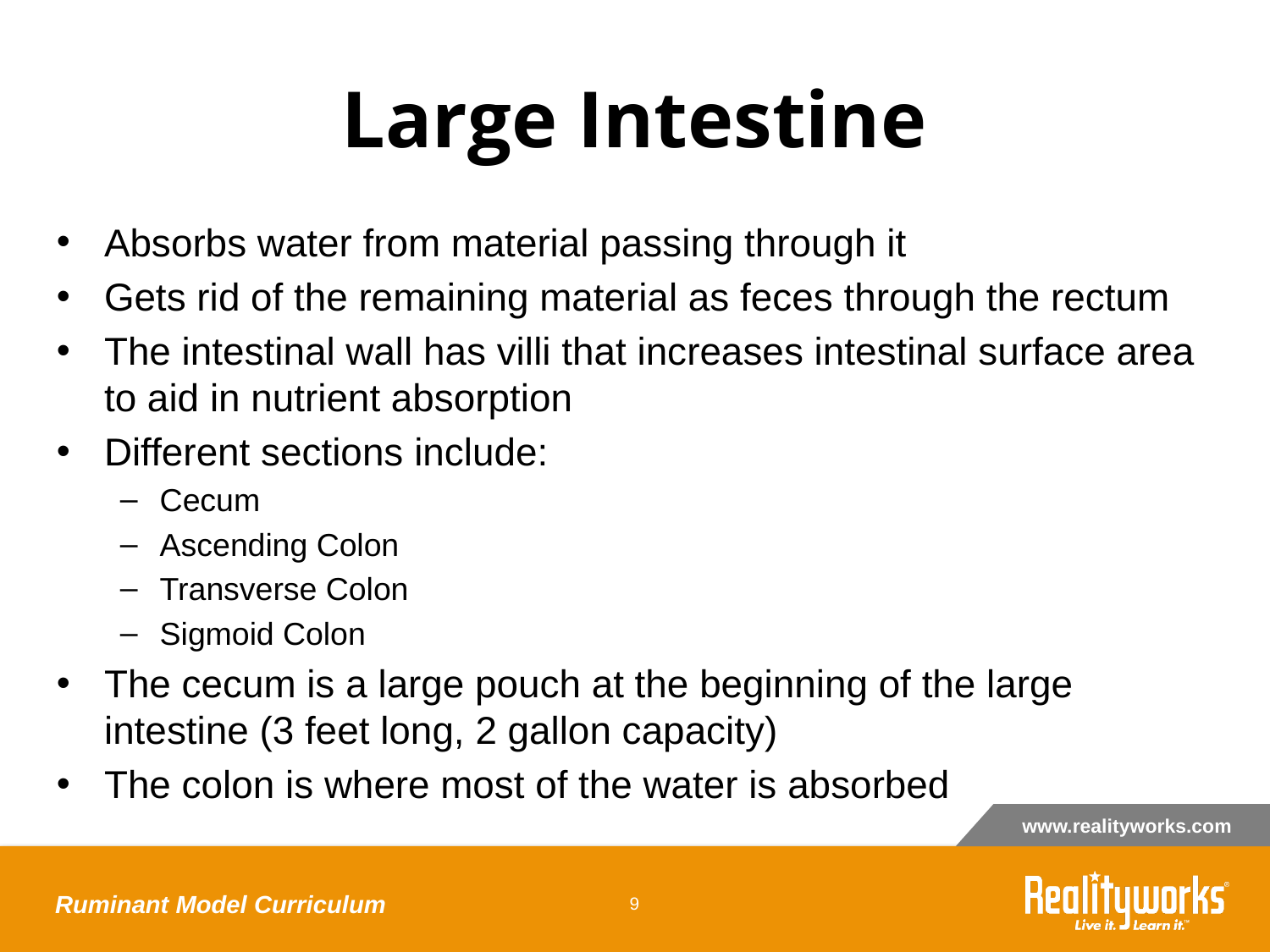

# Large Intestine
Absorbs water from material passing through it
Gets rid of the remaining material as feces through the rectum
The intestinal wall has villi that increases intestinal surface area to aid in nutrient absorption
Different sections include:
Cecum
Ascending Colon
Transverse Colon
Sigmoid Colon
The cecum is a large pouch at the beginning of the large intestine (3 feet long, 2 gallon capacity)
The colon is where most of the water is absorbed
Ruminant Model Curriculum
9